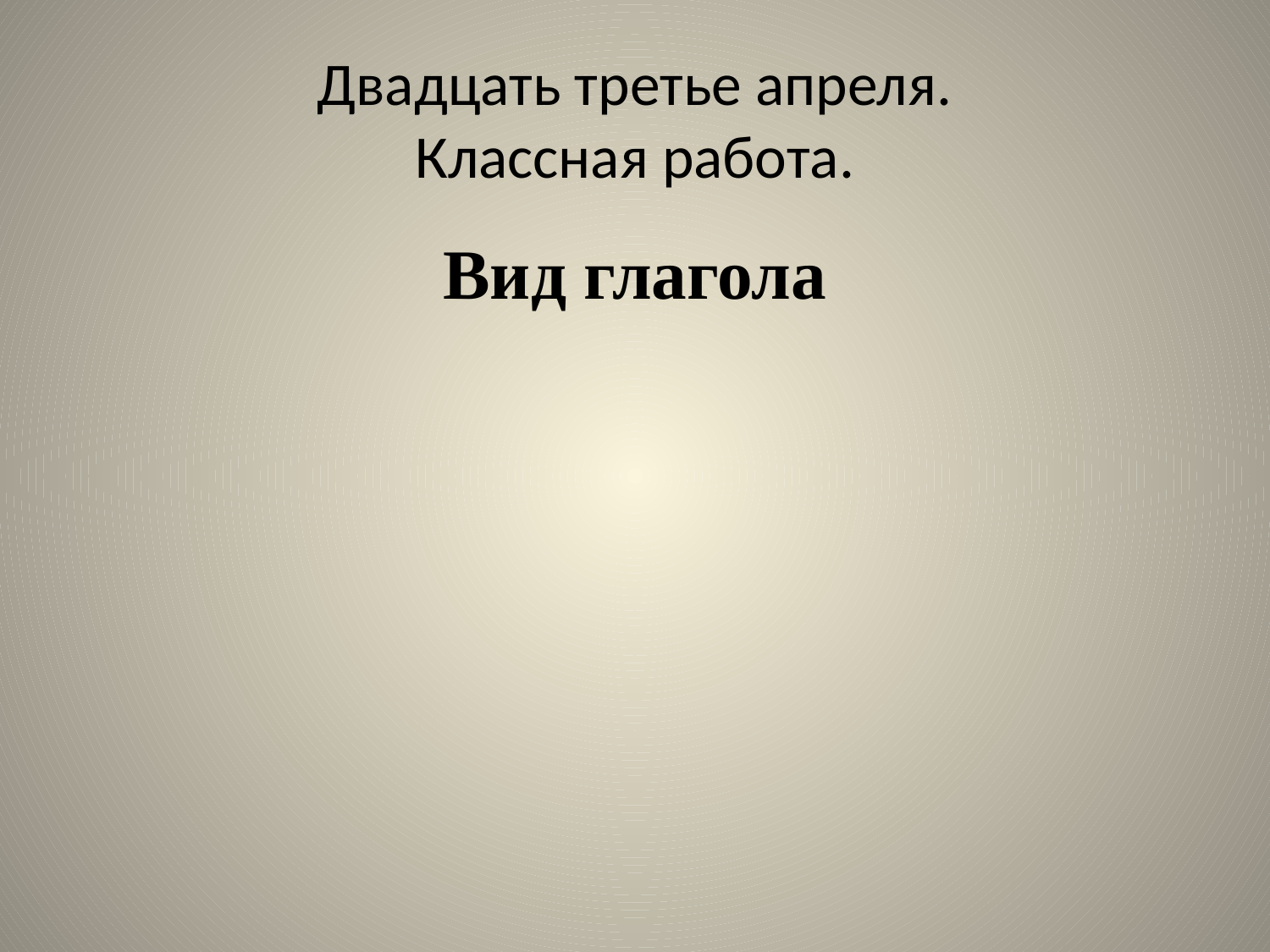

# Двадцать третье апреля. Классная работа.
Вид глагола